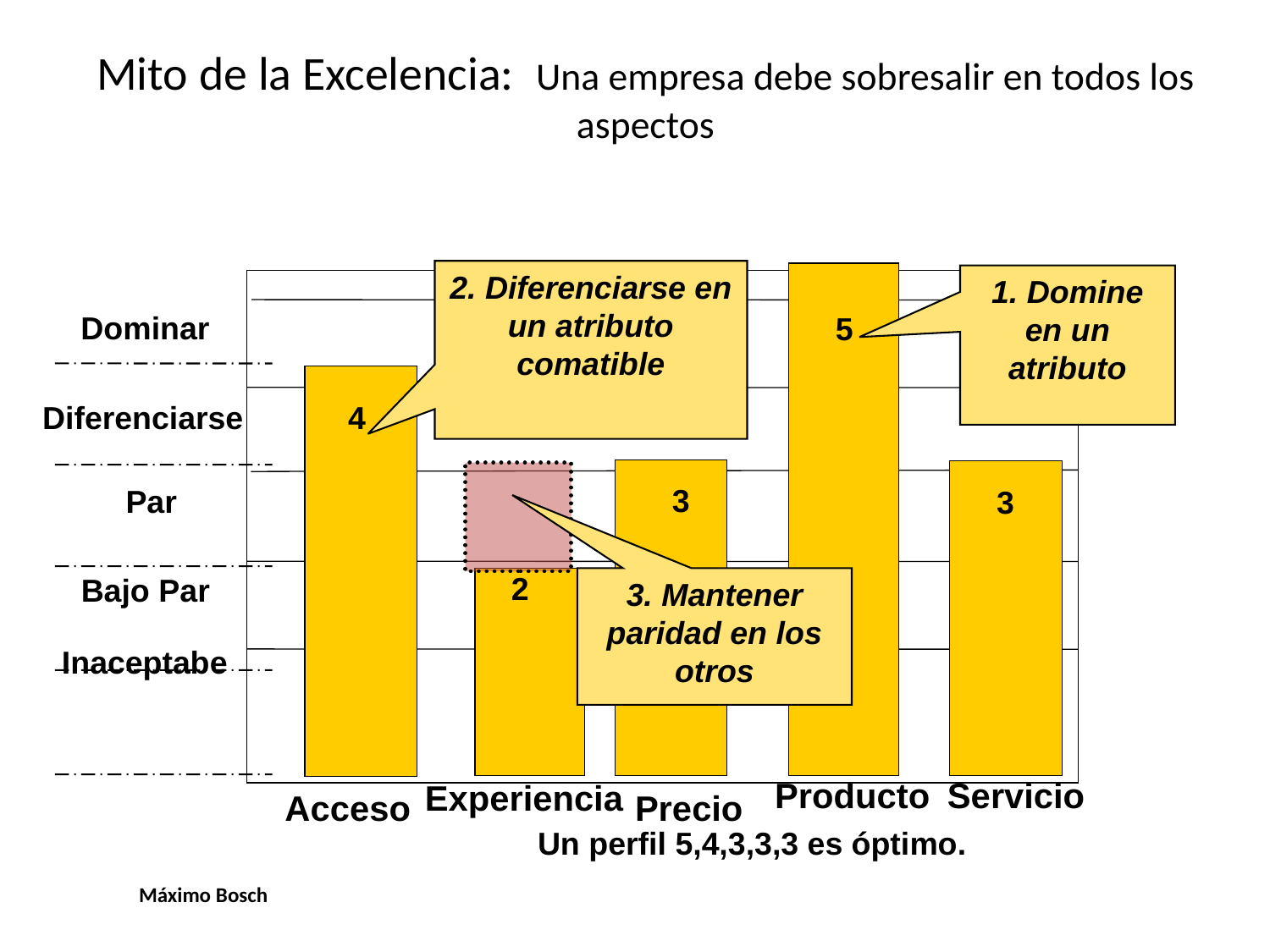

# Mito de la Excelencia:  Una empresa debe sobresalir en todos los aspectos
2. Diferenciarse en un atributo comatible

1. Domine en un atributo

Dominar
5

Diferenciarse
4

 Par
3
3

Bajo Par
3. Mantener paridad en los otros

2
Inaceptabe

Producto
Servicio
Experiencia
Acceso
Precio
Un perfil 5,4,3,3,3 es óptimo.
Máximo Bosch